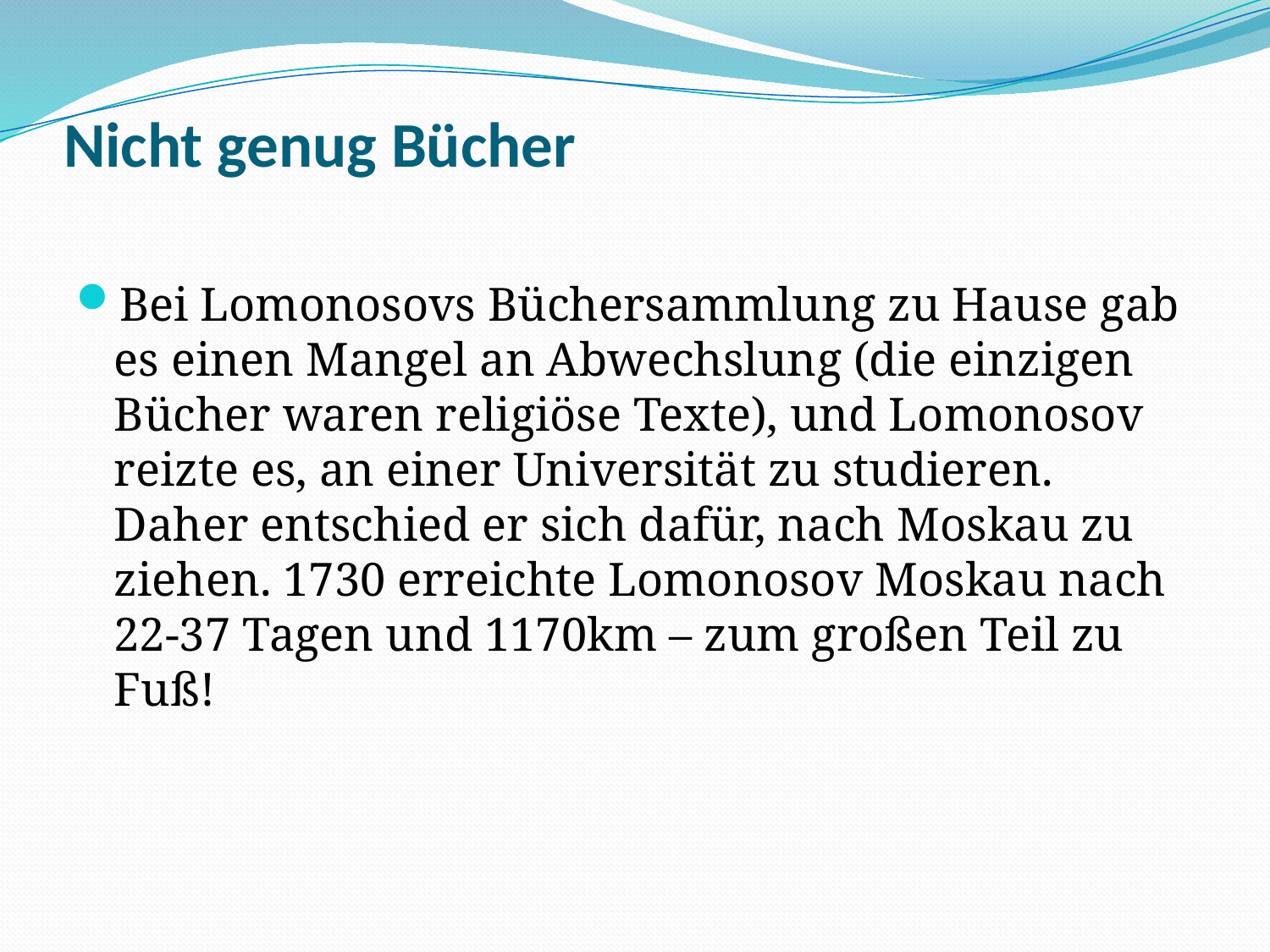

# Nicht genug Bücher
Bei Lomonosovs Büchersammlung zu Hause gab es einen Mangel an Abwechslung (die einzigen Bücher waren religiöse Texte), und Lomonosov reizte es, an einer Universität zu studieren. Daher entschied er sich dafür, nach Moskau zu ziehen. 1730 erreichte Lomonosov Moskau nach 22-37 Tagen und 1170km – zum großen Teil zu Fuß!